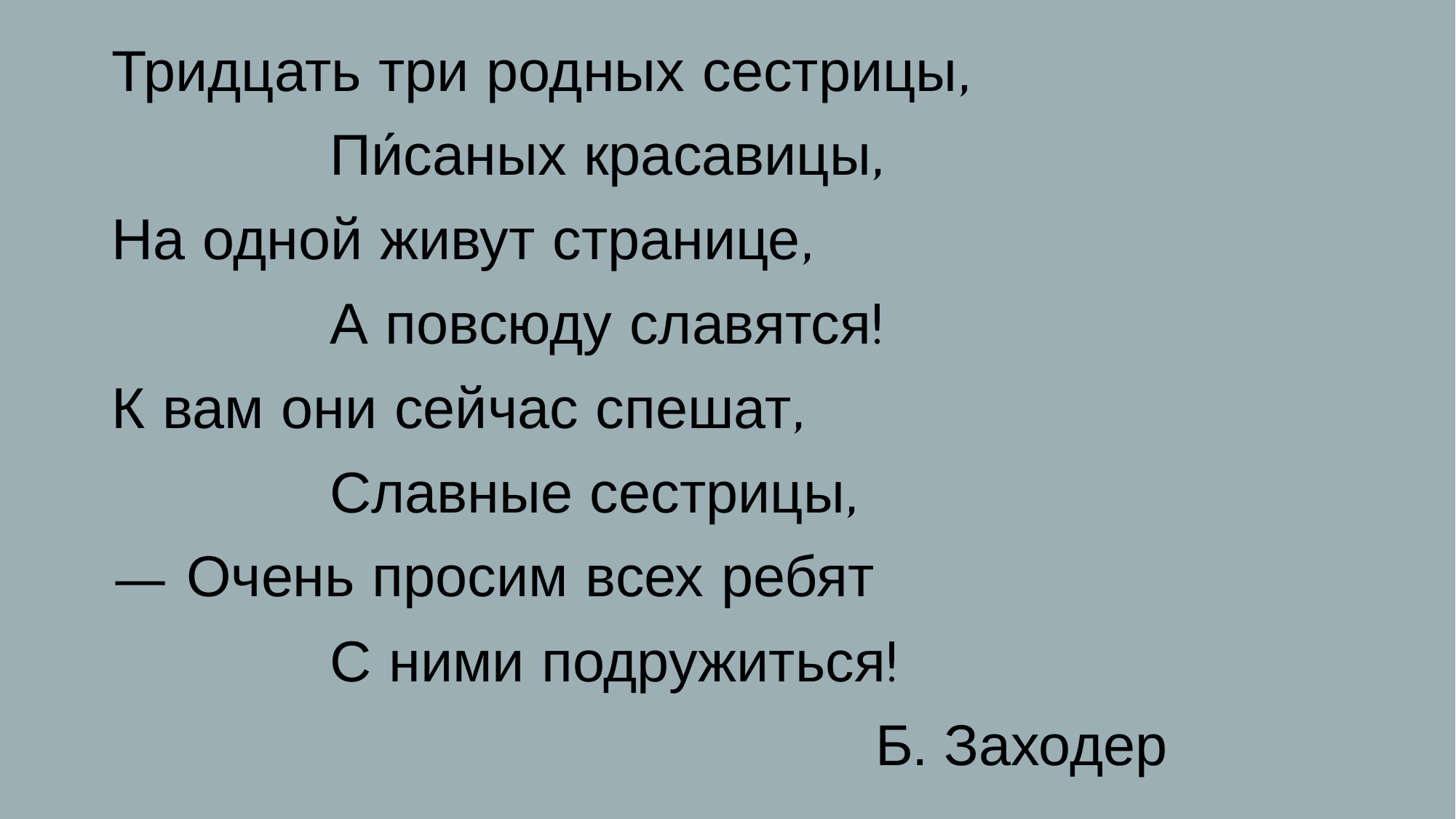

Тридцать три родных сестрицы,
		Пи́саных красавицы,
На одной живут странице,
		А повсюду славятся!
К вам они сейчас спешат,
		Славные сестрицы,
— Очень просим всех ребят
		С ними подружиться!
							Б. Заходер